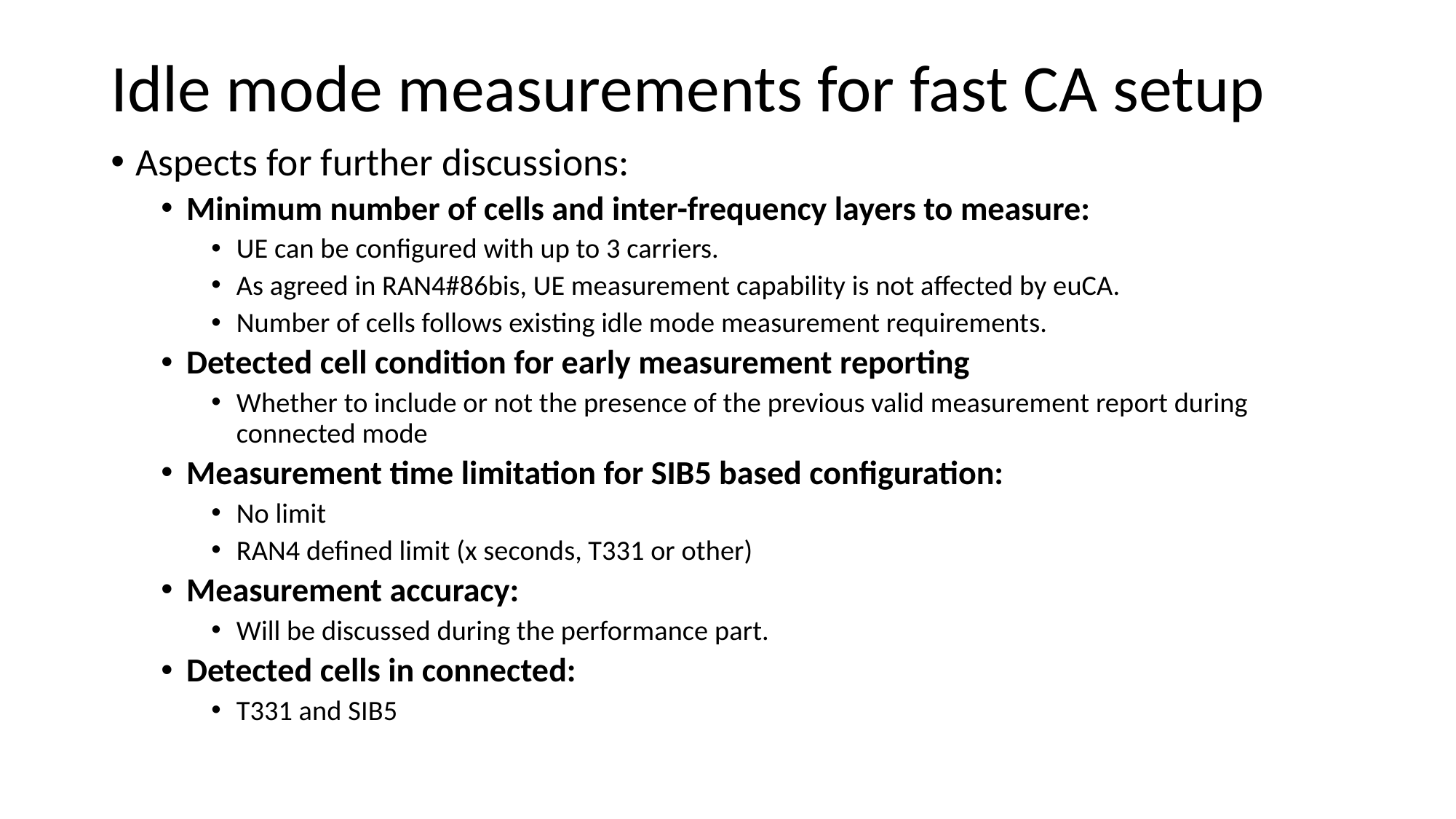

# Idle mode measurements for fast CA setup
Aspects for further discussions:
Minimum number of cells and inter-frequency layers to measure:
UE can be configured with up to 3 carriers.
As agreed in RAN4#86bis, UE measurement capability is not affected by euCA.
Number of cells follows existing idle mode measurement requirements.
Detected cell condition for early measurement reporting
Whether to include or not the presence of the previous valid measurement report during connected mode
Measurement time limitation for SIB5 based configuration:
No limit
RAN4 defined limit (x seconds, T331 or other)
Measurement accuracy:
Will be discussed during the performance part.
Detected cells in connected:
T331 and SIB5